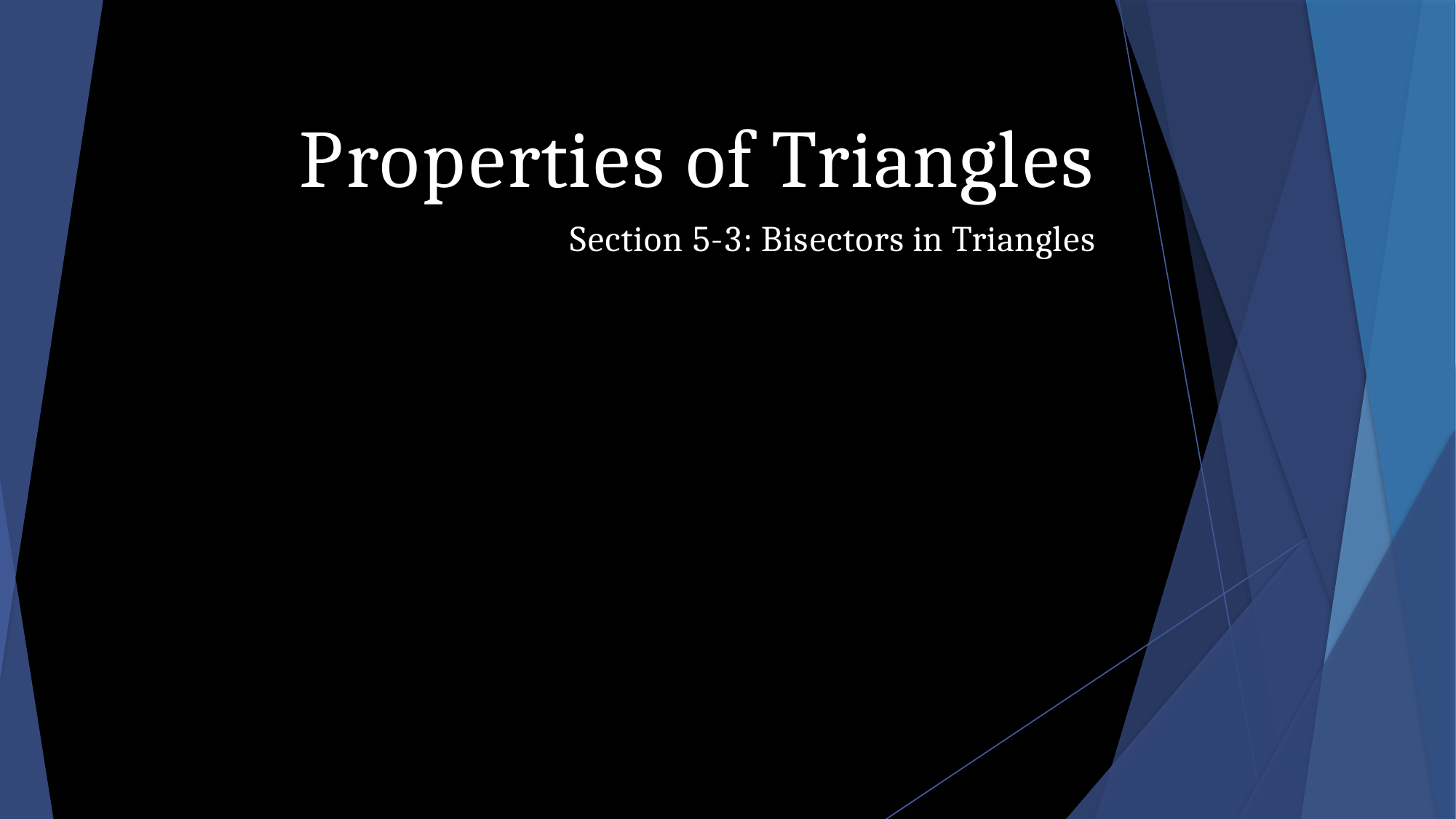

# Properties of Triangles
Section 5-3: Bisectors in Triangles